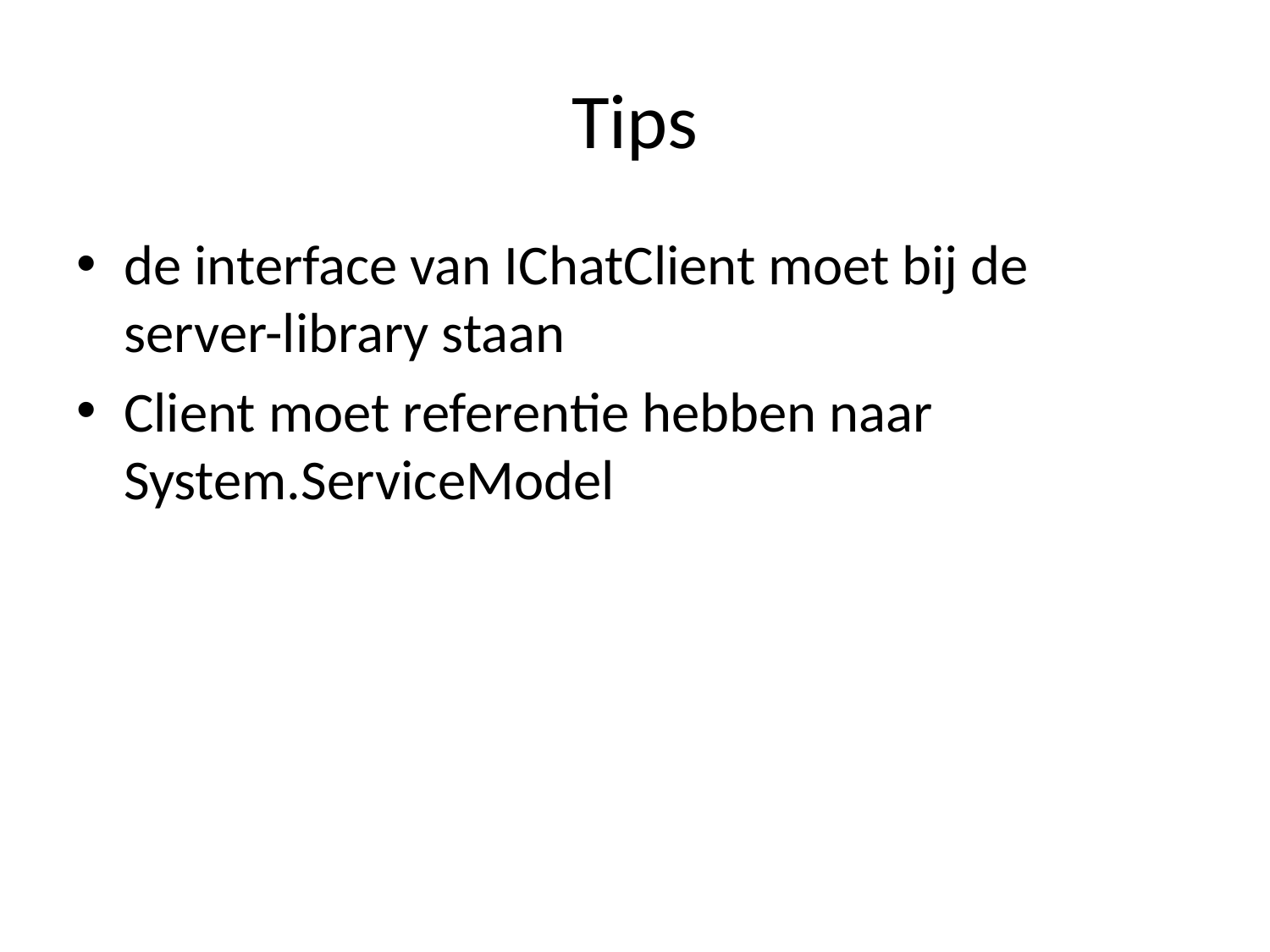

# Tips
de interface van IChatClient moet bij de server-library staan
Client moet referentie hebben naar System.ServiceModel